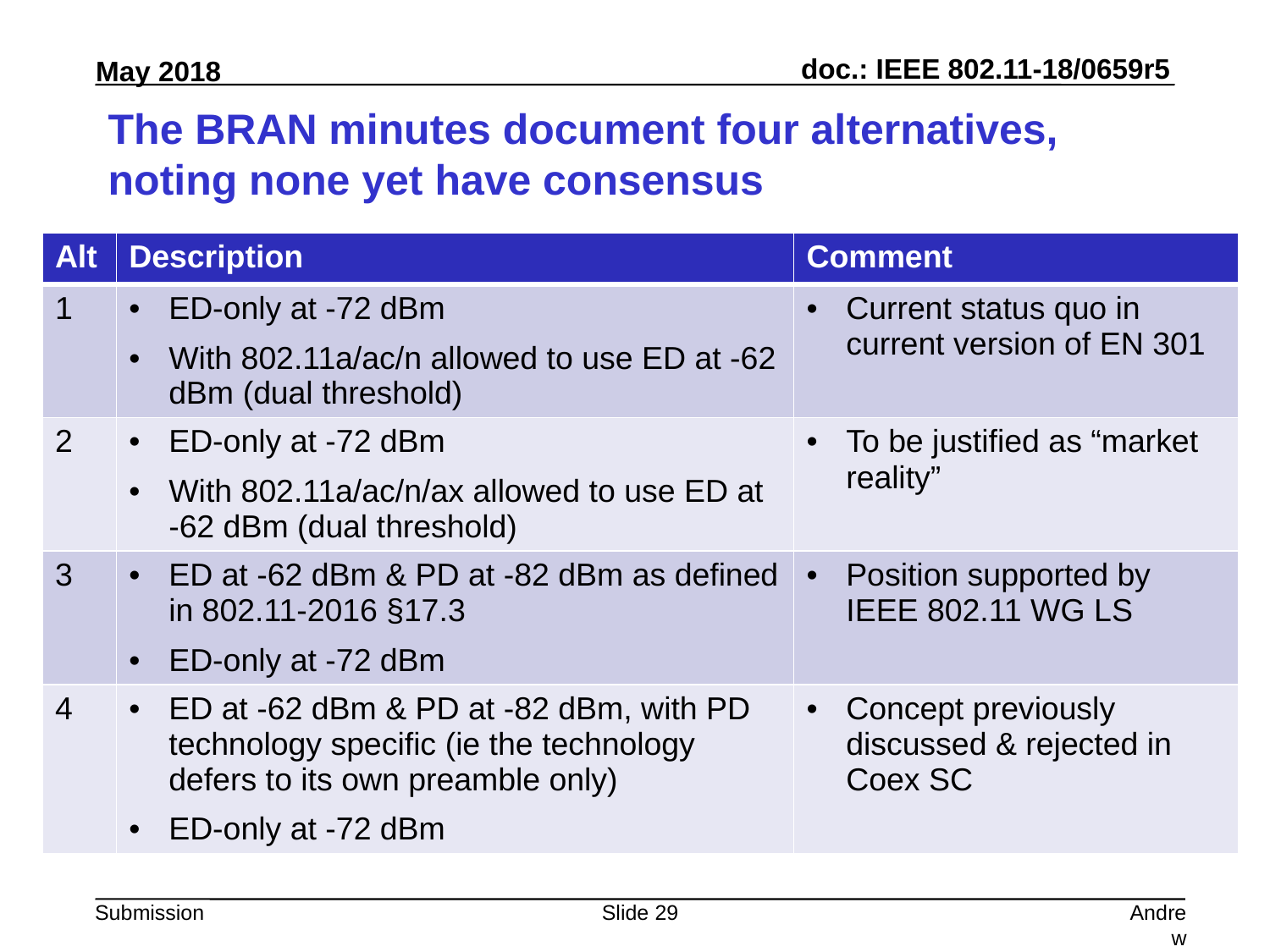

# The BRAN minutes document four alternatives, noting none yet have consensus
| Alt | Description | Comment |
| --- | --- | --- |
| 1 | ED-only at -72 dBm With 802.11a/ac/n allowed to use ED at -62 dBm (dual threshold) | Current status quo in current version of EN 301 |
| 2 | ED-only at -72 dBm With 802.11a/ac/n/ax allowed to use ED at -62 dBm (dual threshold) | To be justified as “market reality” |
| 3 | ED at -62 dBm & PD at -82 dBm as defined in 802.11-2016 §17.3 ED-only at -72 dBm | Position supported by IEEE 802.11 WG LS |
| 4 | ED at -62 dBm & PD at -82 dBm, with PD technology specific (ie the technology defers to its own preamble only) ED-only at -72 dBm | Concept previously discussed & rejected in Coex SC |
Slide 29
Andrew Myles, Cisco